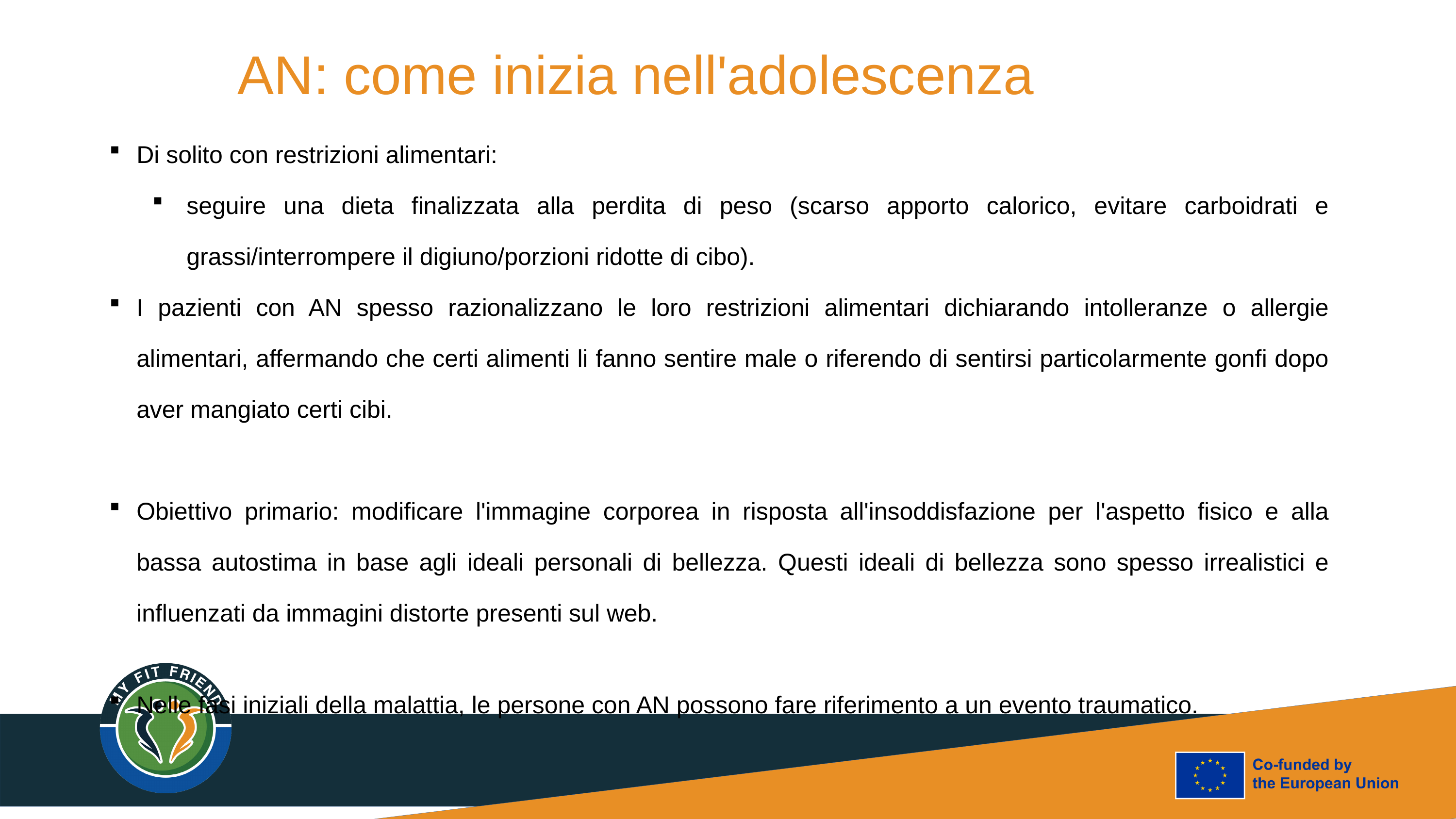

AN: come inizia nell'adolescenza
Di solito con restrizioni alimentari:
seguire una dieta finalizzata alla perdita di peso (scarso apporto calorico, evitare carboidrati e grassi/interrompere il digiuno/porzioni ridotte di cibo).
I pazienti con AN spesso razionalizzano le loro restrizioni alimentari dichiarando intolleranze o allergie alimentari, affermando che certi alimenti li fanno sentire male o riferendo di sentirsi particolarmente gonfi dopo aver mangiato certi cibi.

Obiettivo primario: modificare l'immagine corporea in risposta all'insoddisfazione per l'aspetto fisico e alla bassa autostima in base agli ideali personali di bellezza. Questi ideali di bellezza sono spesso irrealistici e influenzati da immagini distorte presenti sul web.

Nelle fasi iniziali della malattia, le persone con AN possono fare riferimento a un evento traumatico.